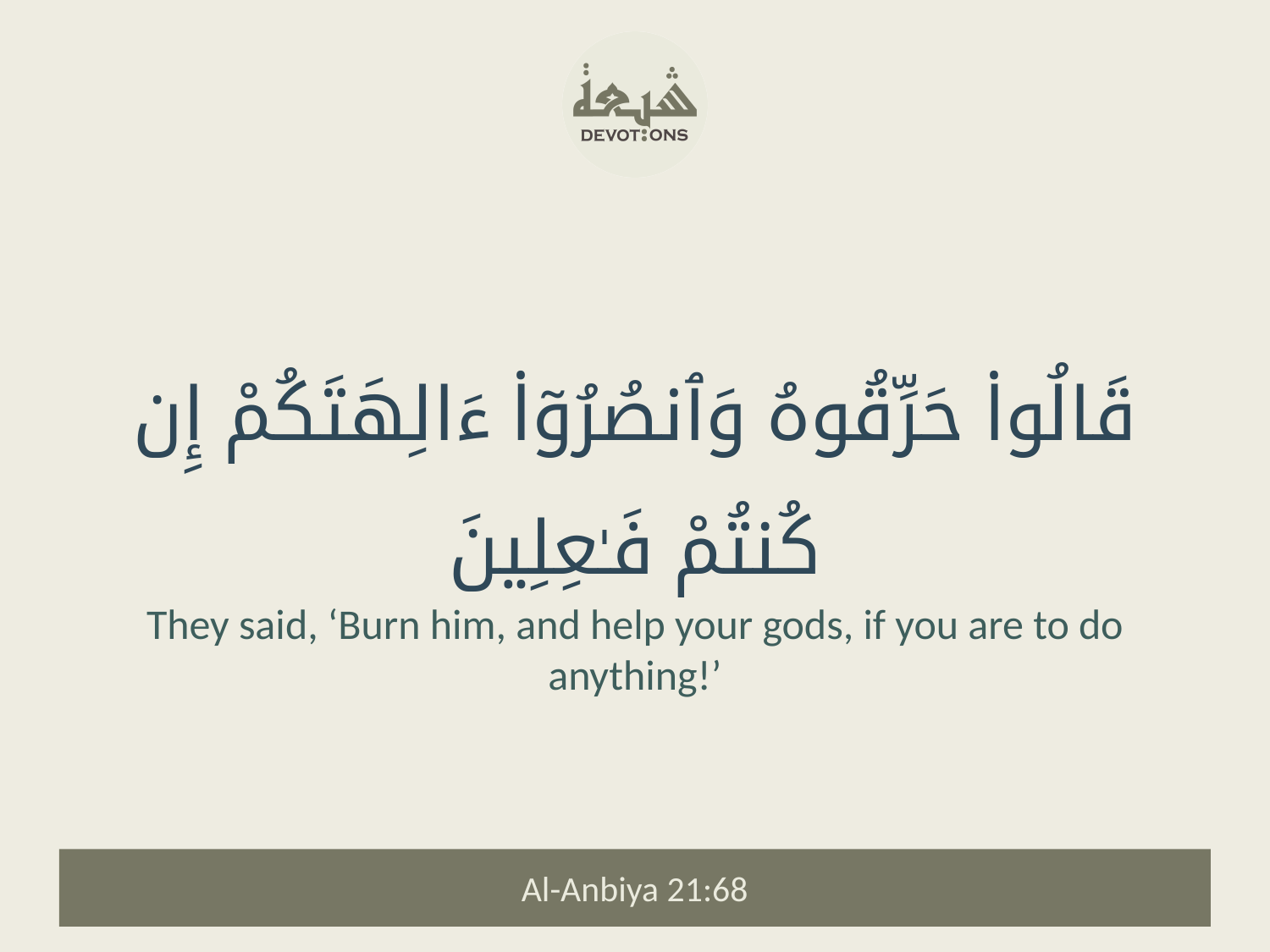

قَالُوا۟ حَرِّقُوهُ وَٱنصُرُوٓا۟ ءَالِهَتَكُمْ إِن كُنتُمْ فَـٰعِلِينَ
They said, ‘Burn him, and help your gods, if you are to do anything!’
Al-Anbiya 21:68